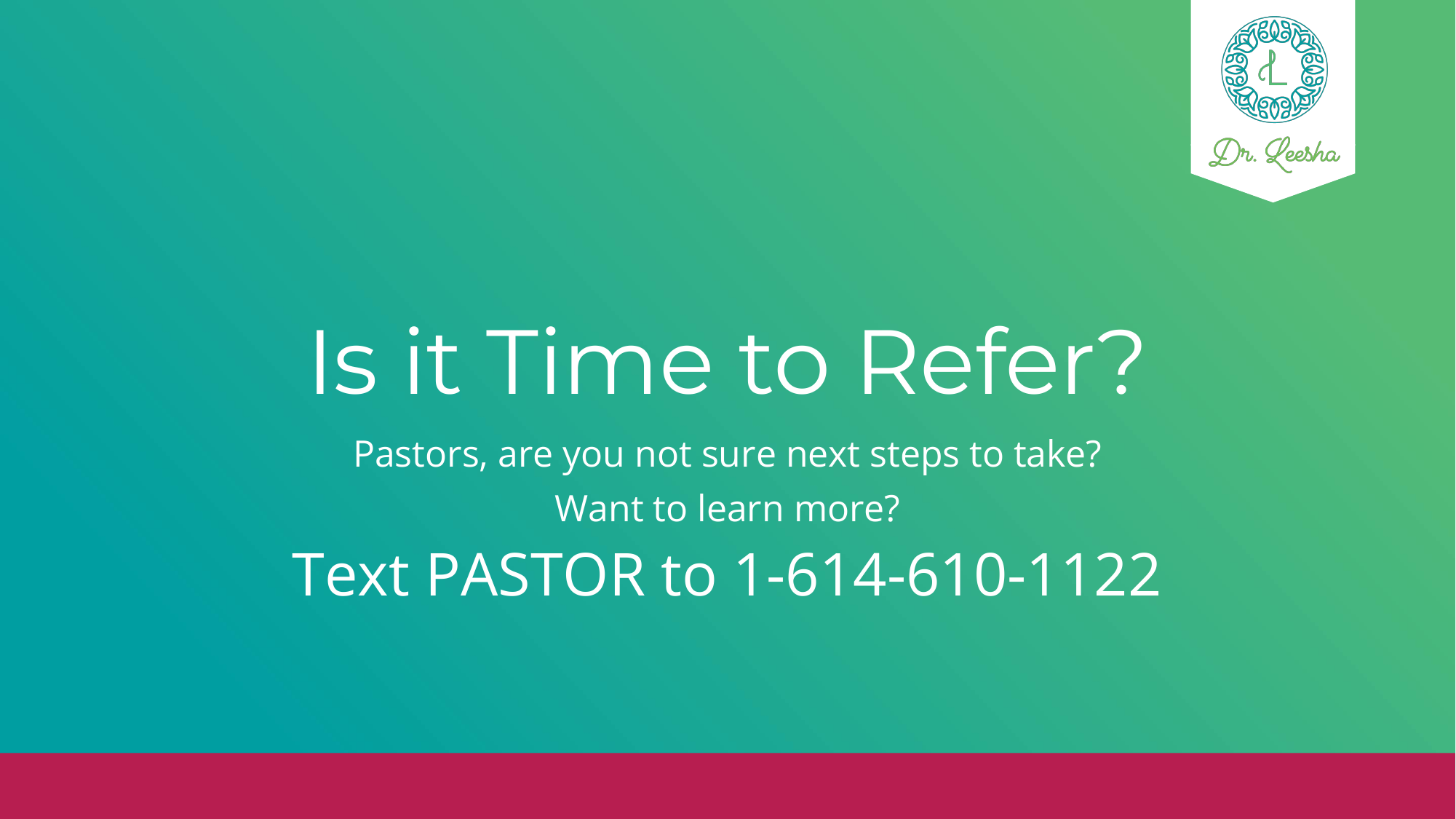

# Is it Time to Refer?
Pastors, are you not sure next steps to take?
Want to learn more?
Text PASTOR to 1-614-610-1122